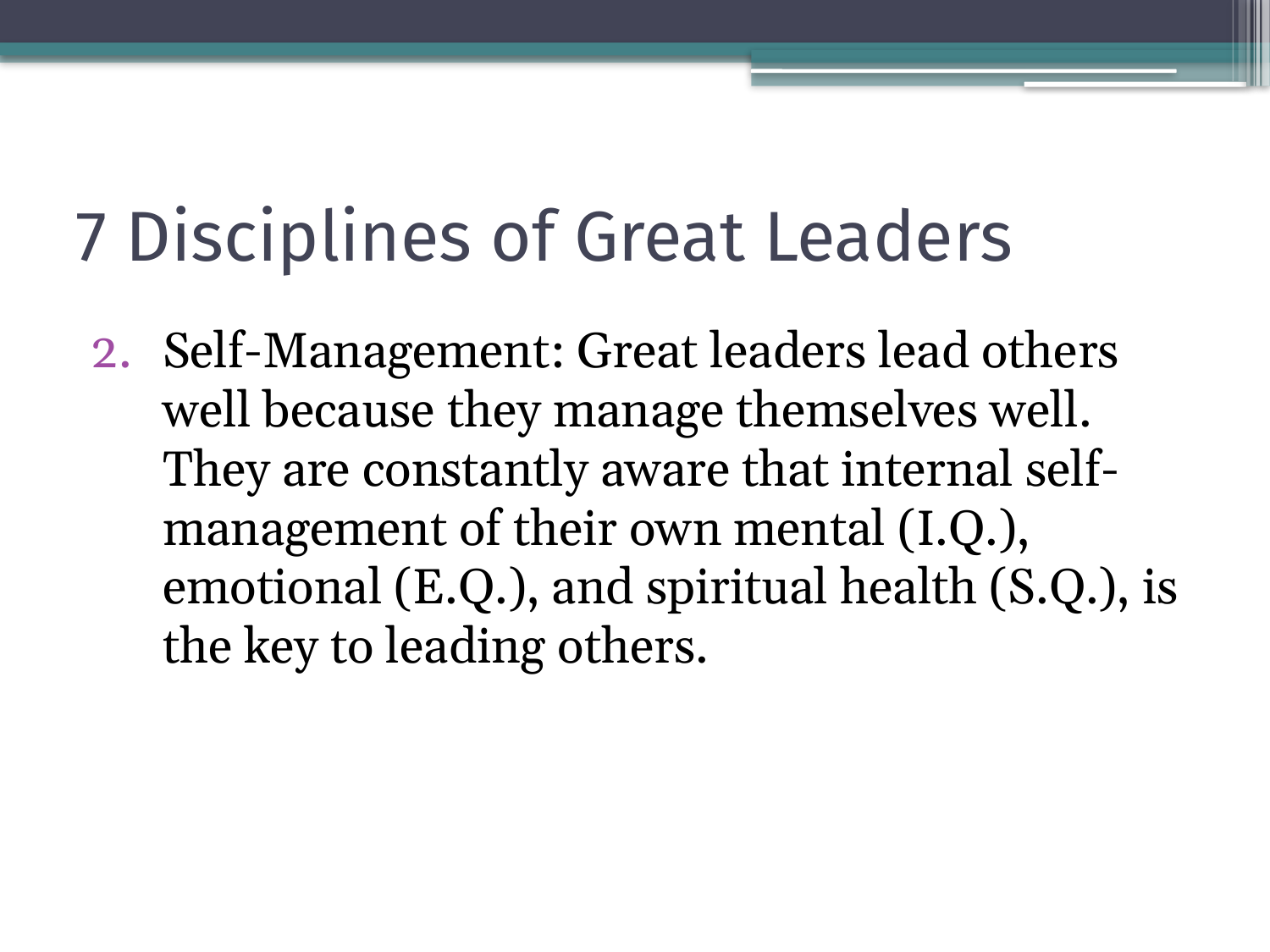

# 7 Disciplines of Great Leaders
Self-Management: Great leaders lead others well because they manage themselves well.  They are constantly aware that internal self-management of their own mental (I.Q.), emotional (E.Q.), and spiritual health (S.Q.), is the key to leading others.